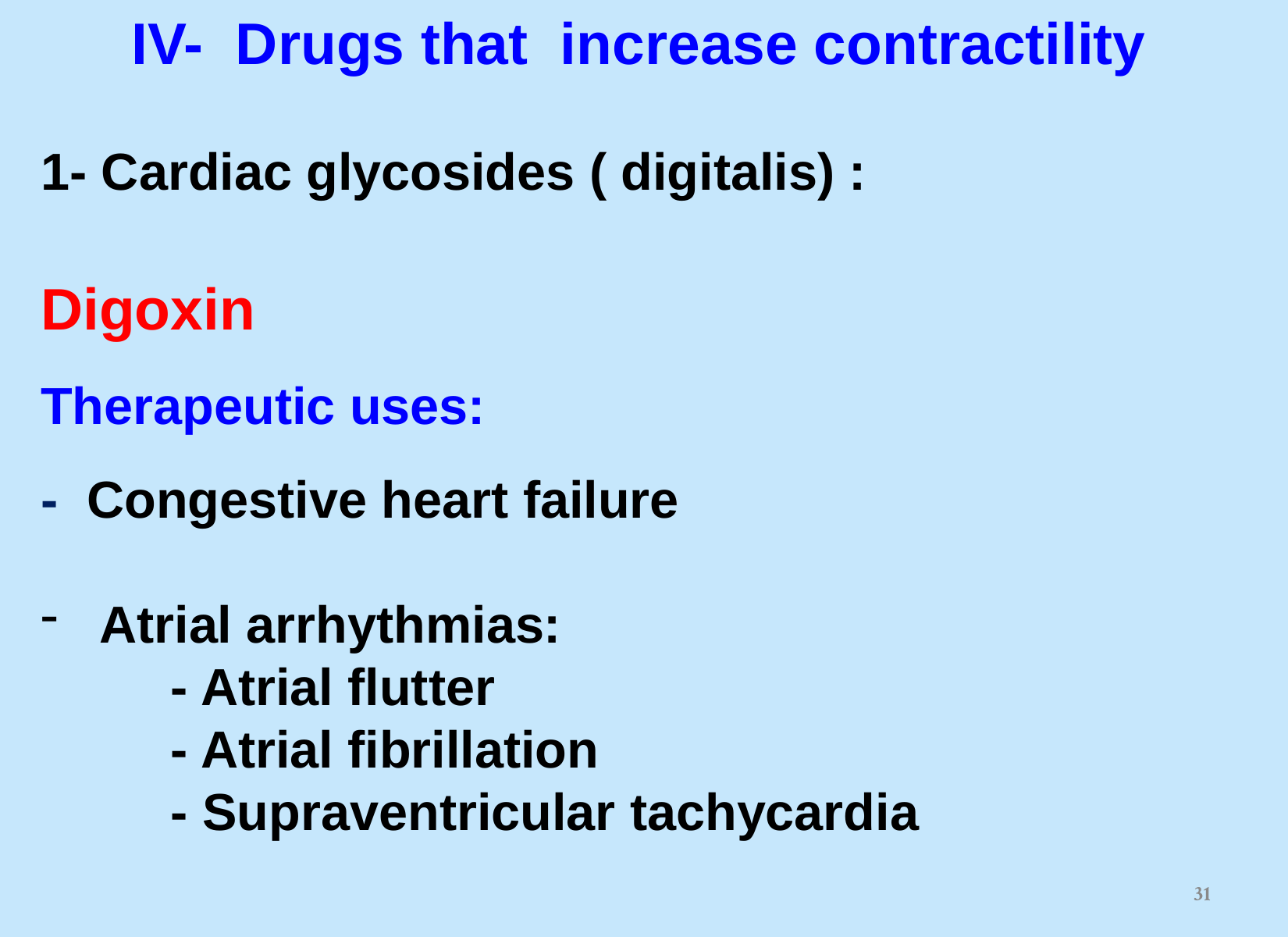

IV-  Drugs that  increase contractility

1- Cardiac glycosides ( digitalis) :

Digoxin
Therapeutic uses:
-  Congestive heart failure

Atrial arrhythmias:
         - Atrial flutter
         - Atrial fibrillation
         - Supraventricular tachycardia

31